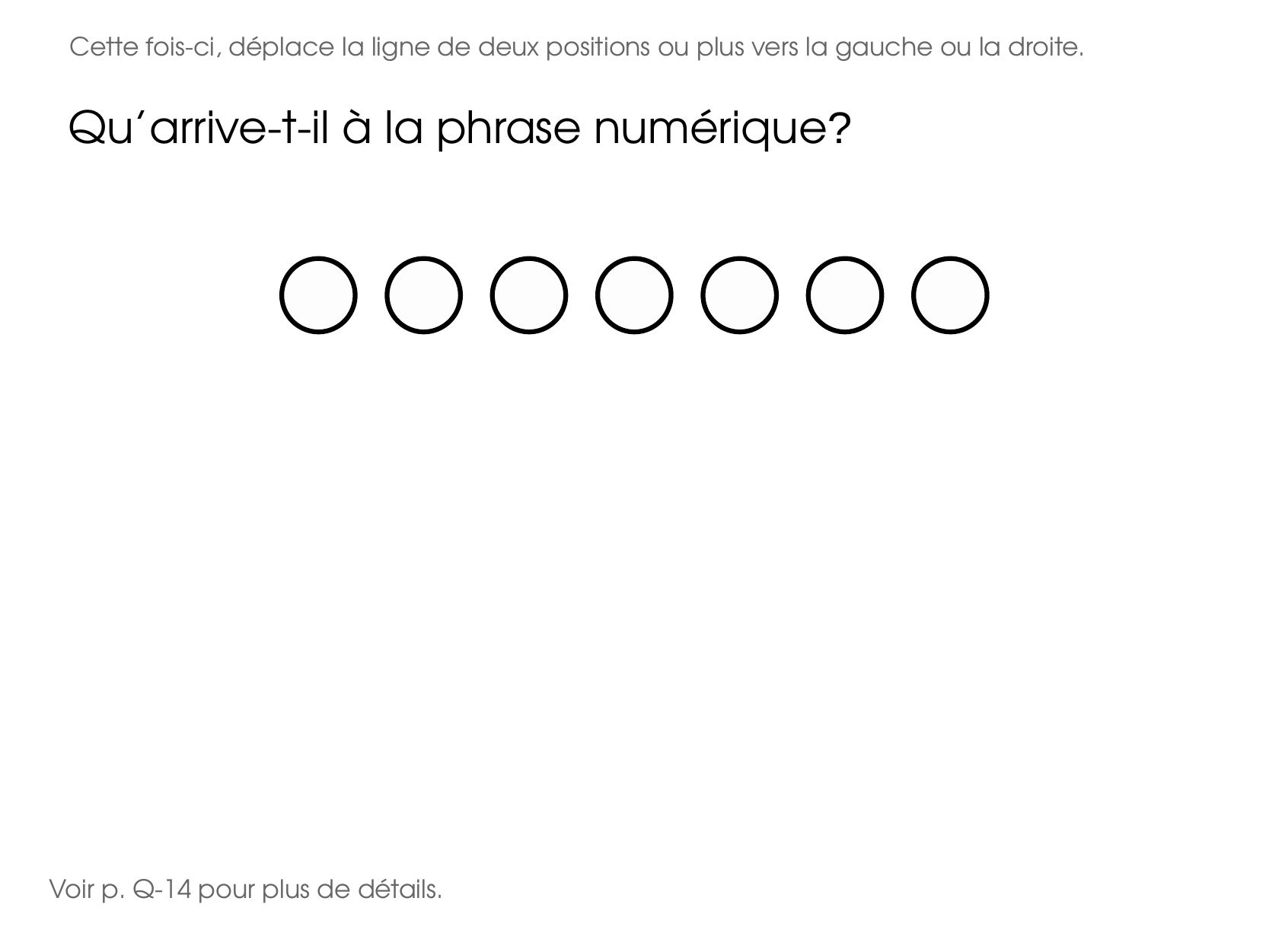

Cette fois-ci, déplace la ligne de deux positions ou plus vers la gauche ou la droite.
Qu’arrive-t-il à la phrase numérique?

Voir p. Q-14 pour plus de détails.